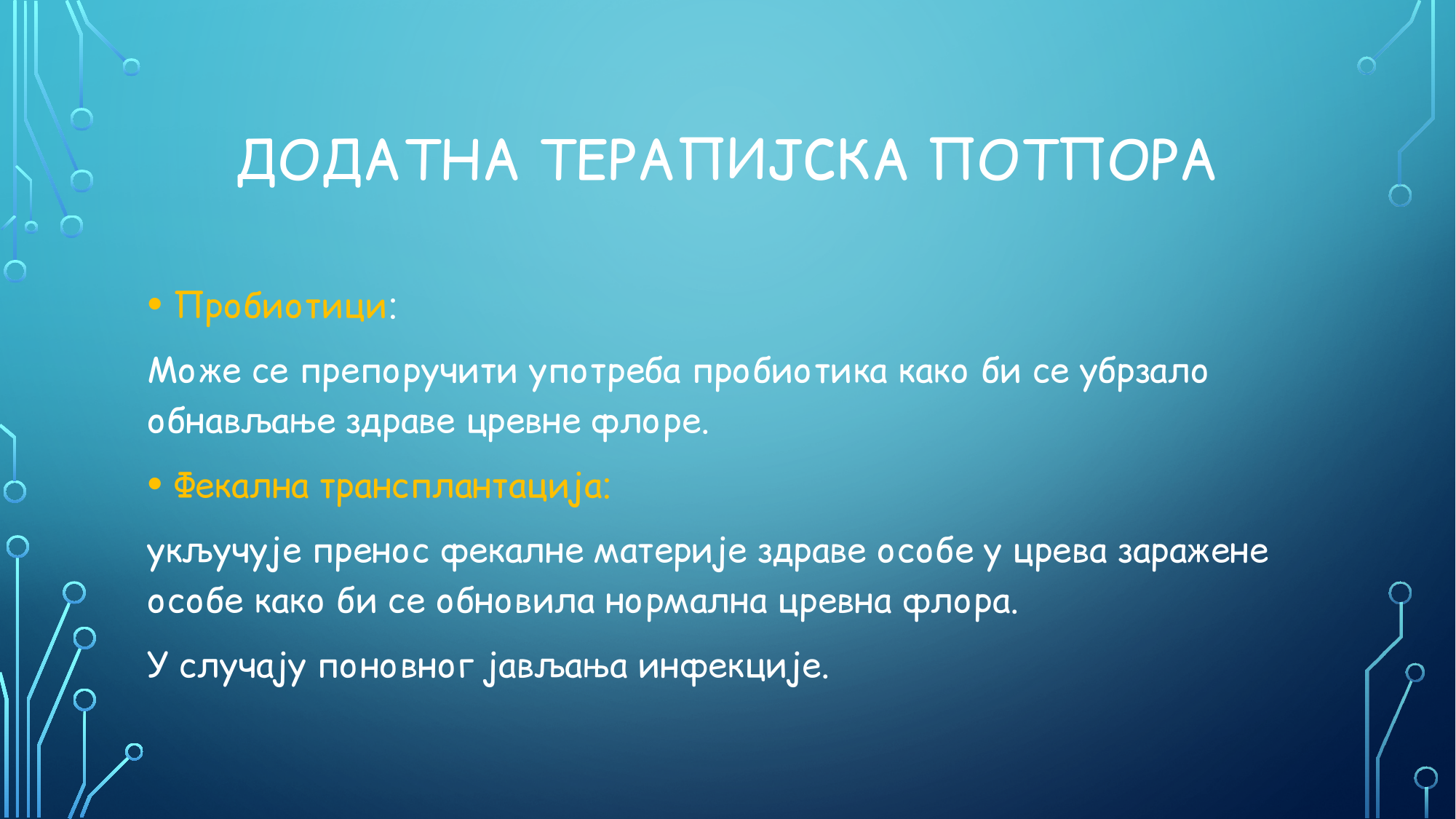

# Додатна терапијска потпора
Пробиотици:
Може се препоручити употреба пробиотика како би се убрзало обнављање здраве цревне флоре.
Фекална трансплантација:
укључује пренос фекалне материје здраве особе у црева заражене особе како би се обновила нормална цревна флора.
У случају поновног јављања инфекције.